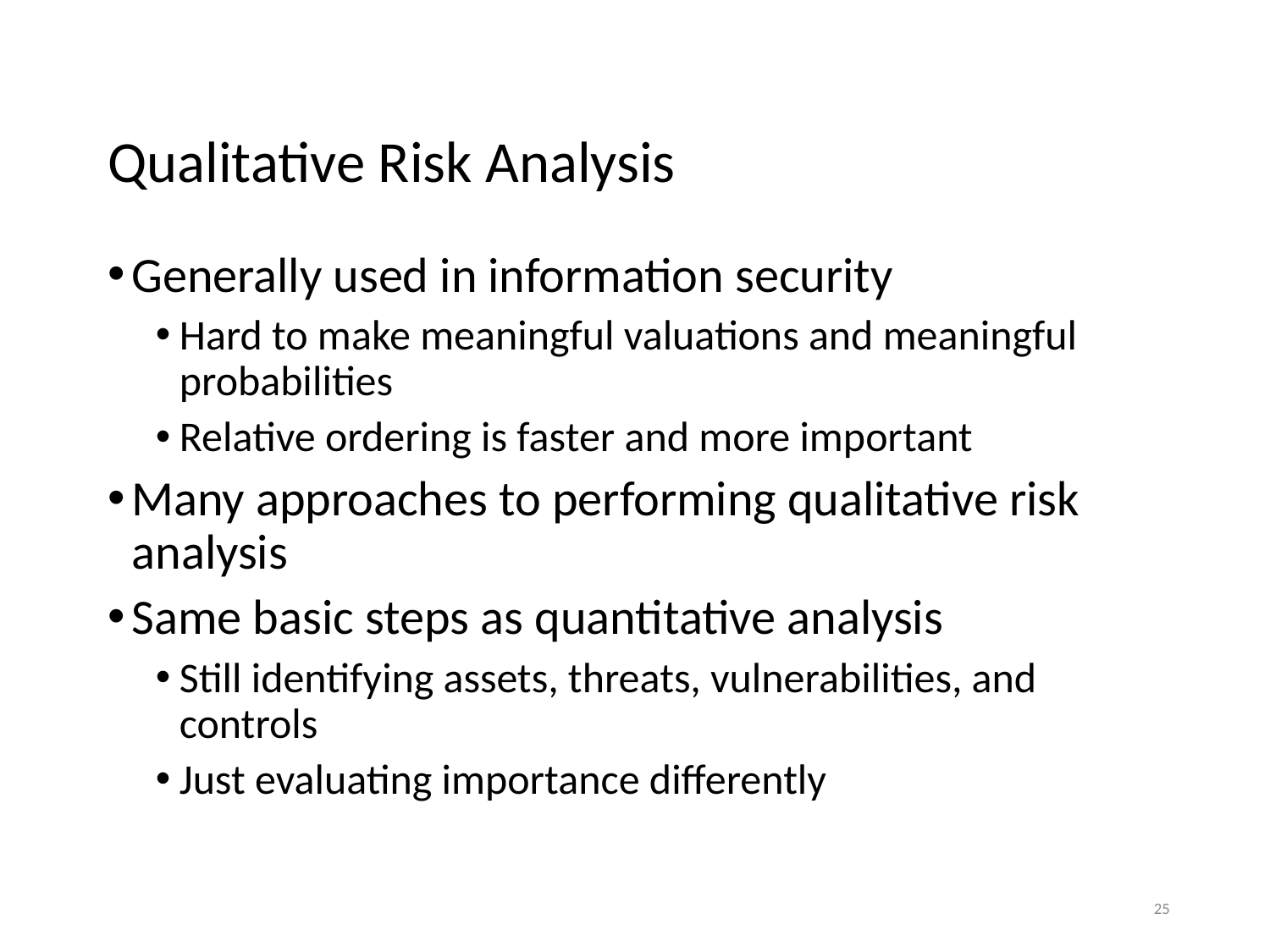

# Qualitative Risk Analysis
Generally used in information security
Hard to make meaningful valuations and meaningful probabilities
Relative ordering is faster and more important
Many approaches to performing qualitative risk analysis
Same basic steps as quantitative analysis
Still identifying assets, threats, vulnerabilities, and controls
Just evaluating importance differently
25